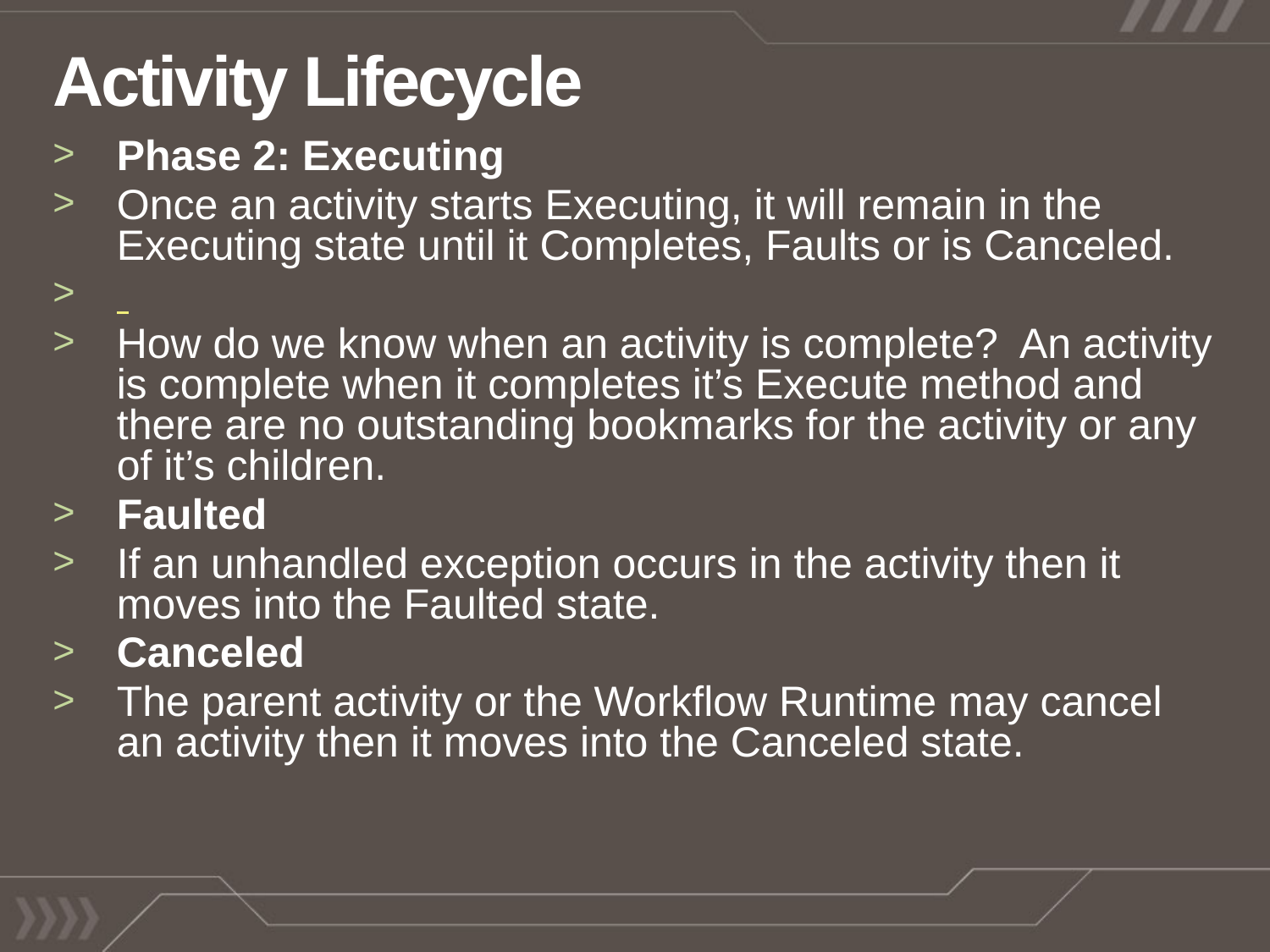

# Activity Lifecycle
Phase 2: Executing
Once an activity starts Executing, it will remain in the Executing state until it Completes, Faults or is Canceled.

How do we know when an activity is complete?  An activity is complete when it completes it’s Execute method and there are no outstanding bookmarks for the activity or any of it’s children.
Faulted
If an unhandled exception occurs in the activity then it moves into the Faulted state.
Canceled
The parent activity or the Workflow Runtime may cancel an activity then it moves into the Canceled state.